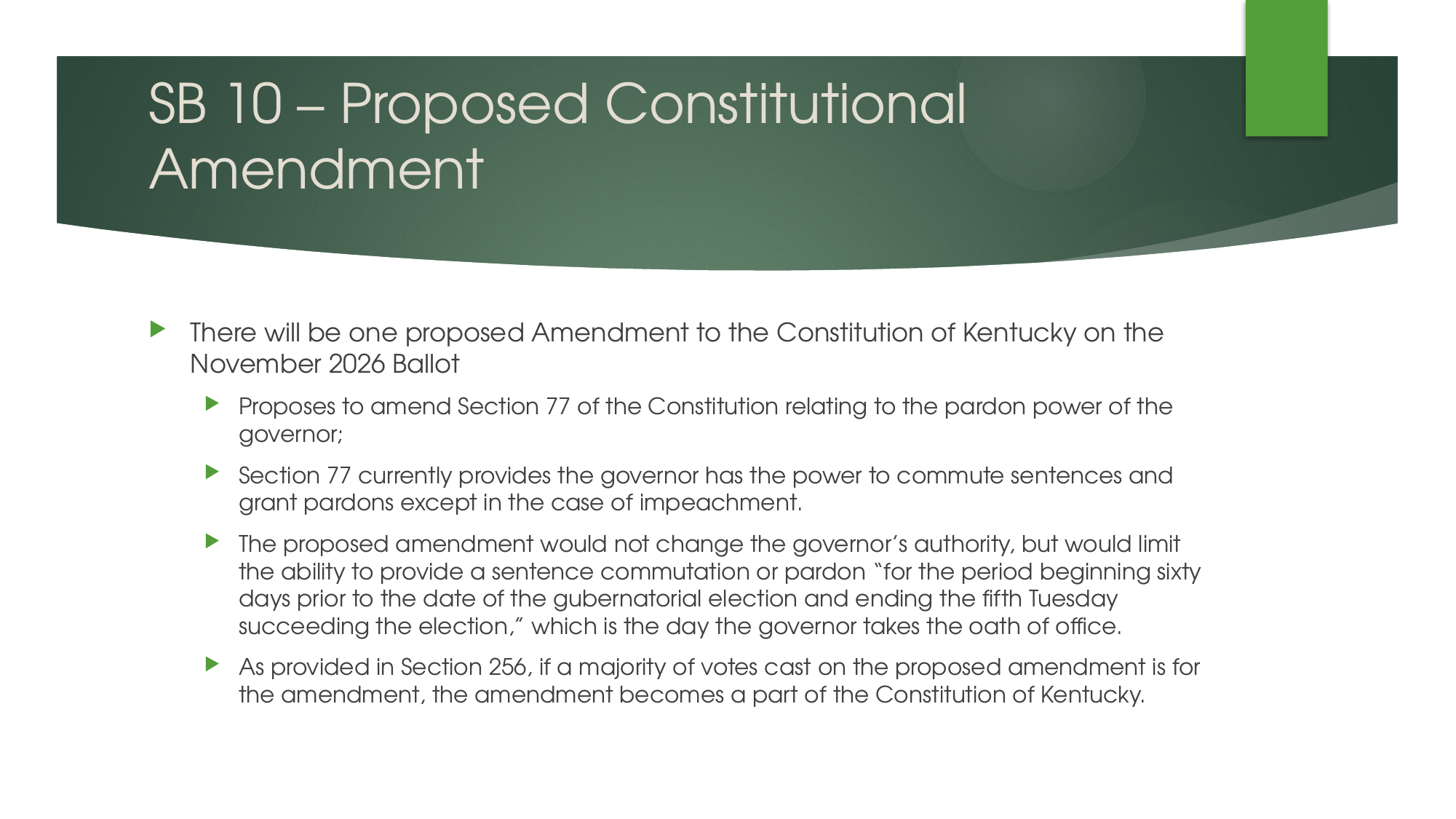

# SB 10 – Proposed Constitutional Amendment
There will be one proposed Amendment to the Constitution of Kentucky on the November 2026 Ballot
Proposes to amend Section 77 of the Constitution relating to the pardon power of the governor;
Section 77 currently provides the governor has the power to commute sentences and grant pardons except in the case of impeachment.
The proposed amendment would not change the governor’s authority, but would limit the ability to provide a sentence commutation or pardon “for the period beginning sixty days prior to the date of the gubernatorial election and ending the fifth Tuesday succeeding the election,” which is the day the governor takes the oath of office.
As provided in Section 256, if a majority of votes cast on the proposed amendment is for the amendment, the amendment becomes a part of the Constitution of Kentucky.